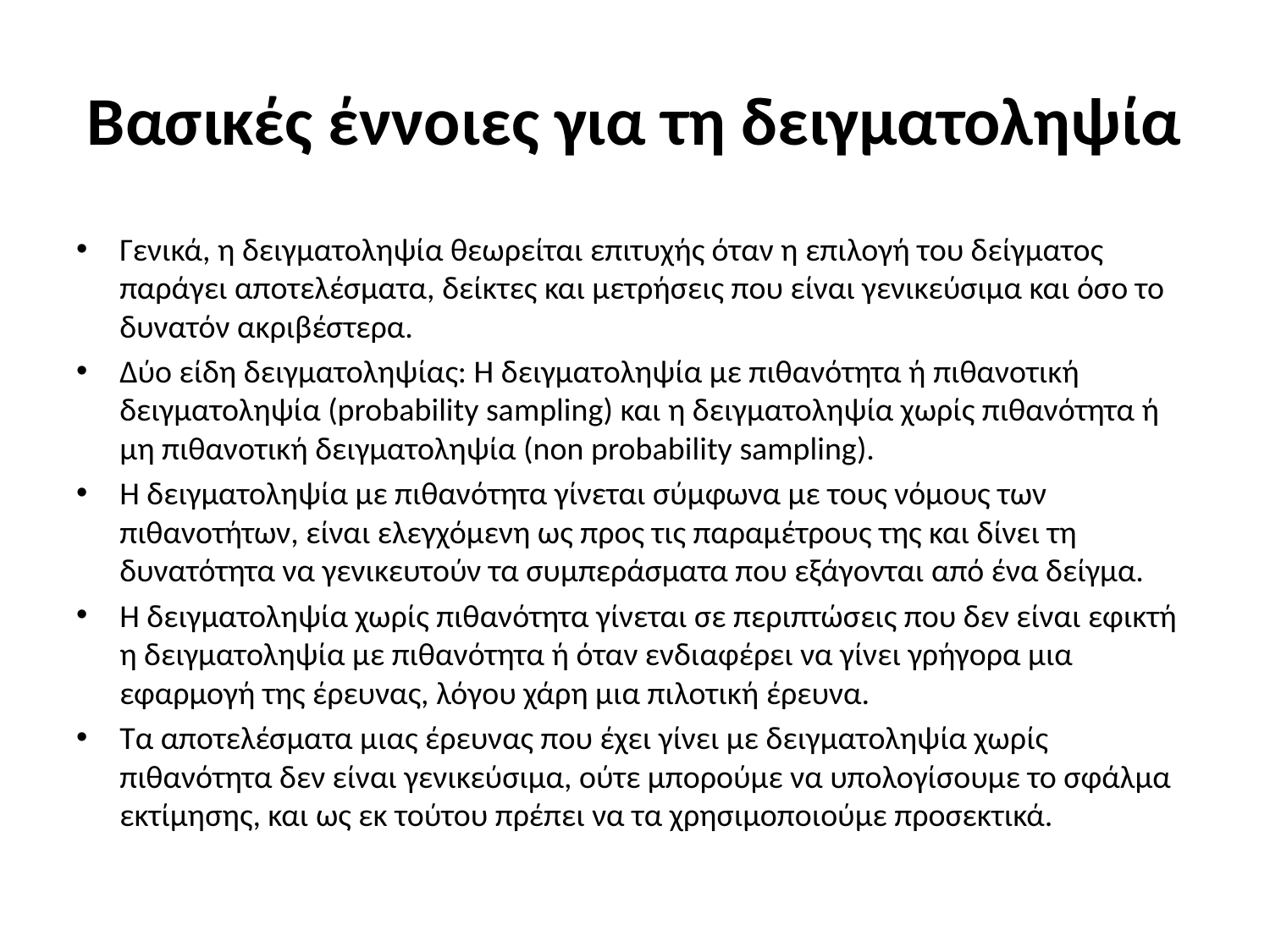

# Βασικές έννοιες για τη δειγματοληψία
Γενικά, η δειγματοληψία θεωρείται επιτυχής όταν η επιλογή του δείγματος παράγει αποτελέσματα, δείκτες και μετρήσεις που είναι γενικεύσιμα και όσο το δυνατόν ακριβέστερα.
Δύο είδη δειγματοληψίας: H δειγματοληψία με πιθανότητα ή πιθανοτική δειγματοληψία (probability sampling) και η δειγματοληψία χωρίς πιθανότητα ή μη πιθανοτική δειγματοληψία (non probability sampling).
Η δειγματοληψία με πιθανότητα γίνεται σύμφωνα με τους νόμους των πιθανοτήτων, είναι ελεγχόμενη ως προς τις παραμέτρους της και δίνει τη δυνατότητα να γενικευτούν τα συμπεράσματα που εξάγονται από ένα δείγμα.
Η δειγματοληψία χωρίς πιθανότητα γίνεται σε περιπτώσεις που δεν είναι εφικτή η δειγματοληψία με πιθανότητα ή όταν ενδιαφέρει να γίνει γρήγορα μια εφαρμογή της έρευνας, λόγου χάρη μια πιλοτική έρευνα.
Τα αποτελέσματα μιας έρευνας που έχει γίνει με δειγματοληψία χωρίς πιθανότητα δεν είναι γενικεύσιμα, ούτε μπορούμε να υπολογίσουμε το σφάλμα εκτίμησης, και ως εκ τούτου πρέπει να τα χρησιμοποιούμε προσεκτικά.